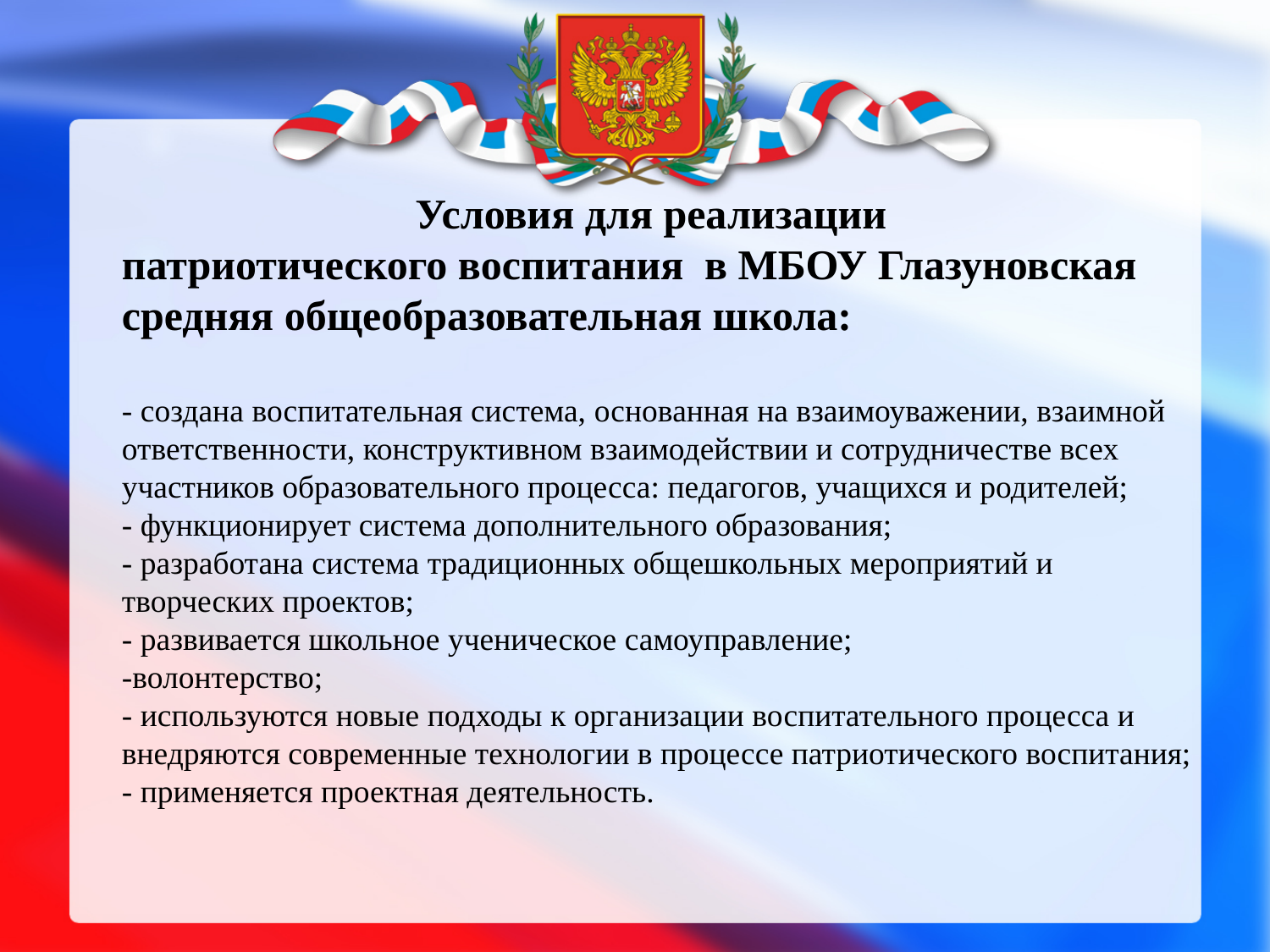

# Условия для реализации патриотического воспитания  в МБОУ Глазуновская      средняя общеобразовательная школа: - создана воспитательная система, основанная на взаимоуважении, взаимной ответственности, конструктивном взаимодействии и сотрудничестве всех участников образовательного процесса: педагогов, учащихся и родителей; - функционирует система дополнительного образования; - разработана система традиционных общешкольных мероприятий и творческих проектов; - развивается школьное ученическое самоуправление; -волонтерство; - используются новые подходы к организации воспитательного процесса и внедряются современные технологии в процессе патриотического воспитания; - применяется проектная деятельность.